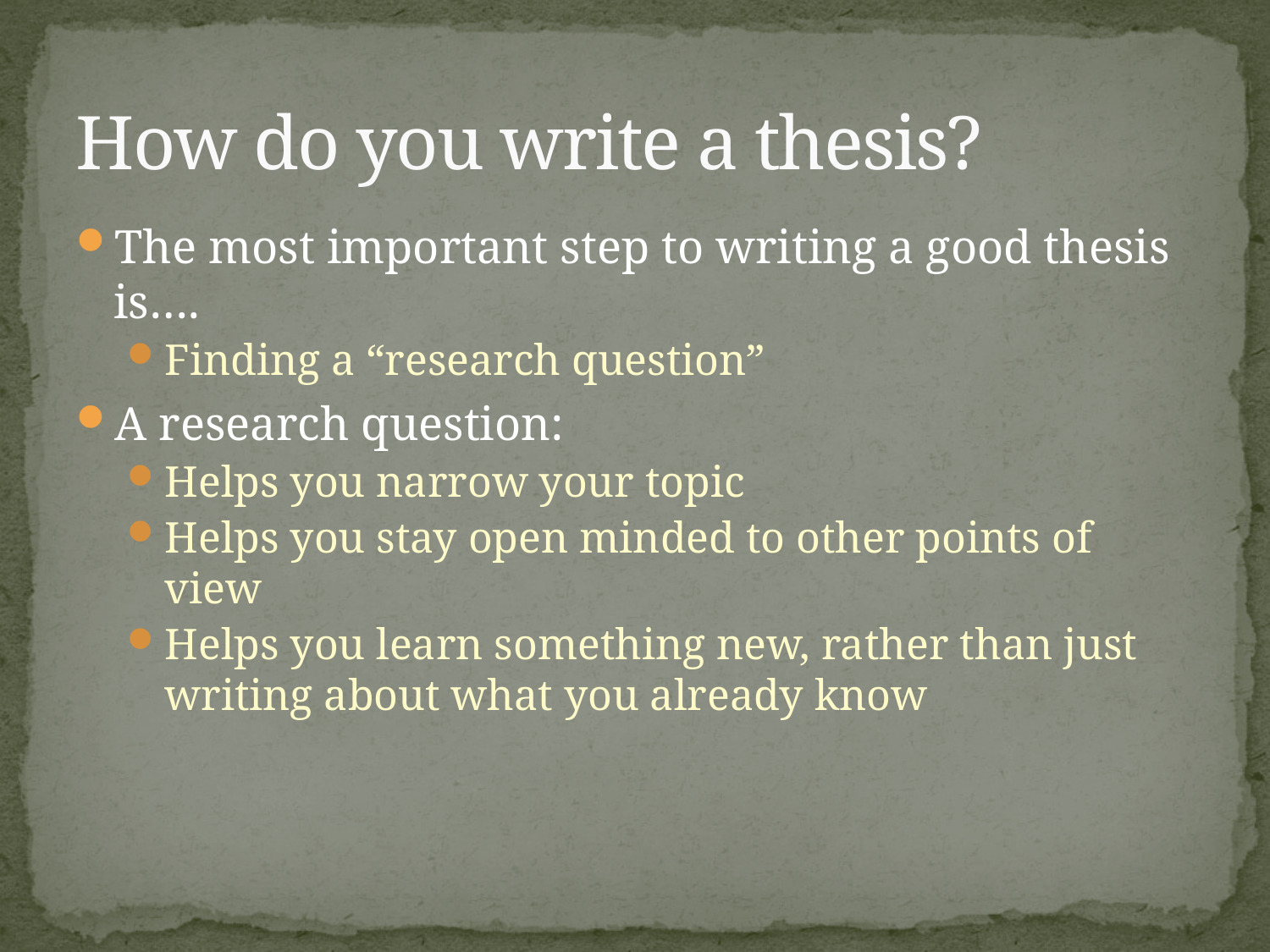

# How do you write a thesis?
The most important step to writing a good thesis is….
Finding a “research question”
A research question:
Helps you narrow your topic
Helps you stay open minded to other points of view
Helps you learn something new, rather than just writing about what you already know